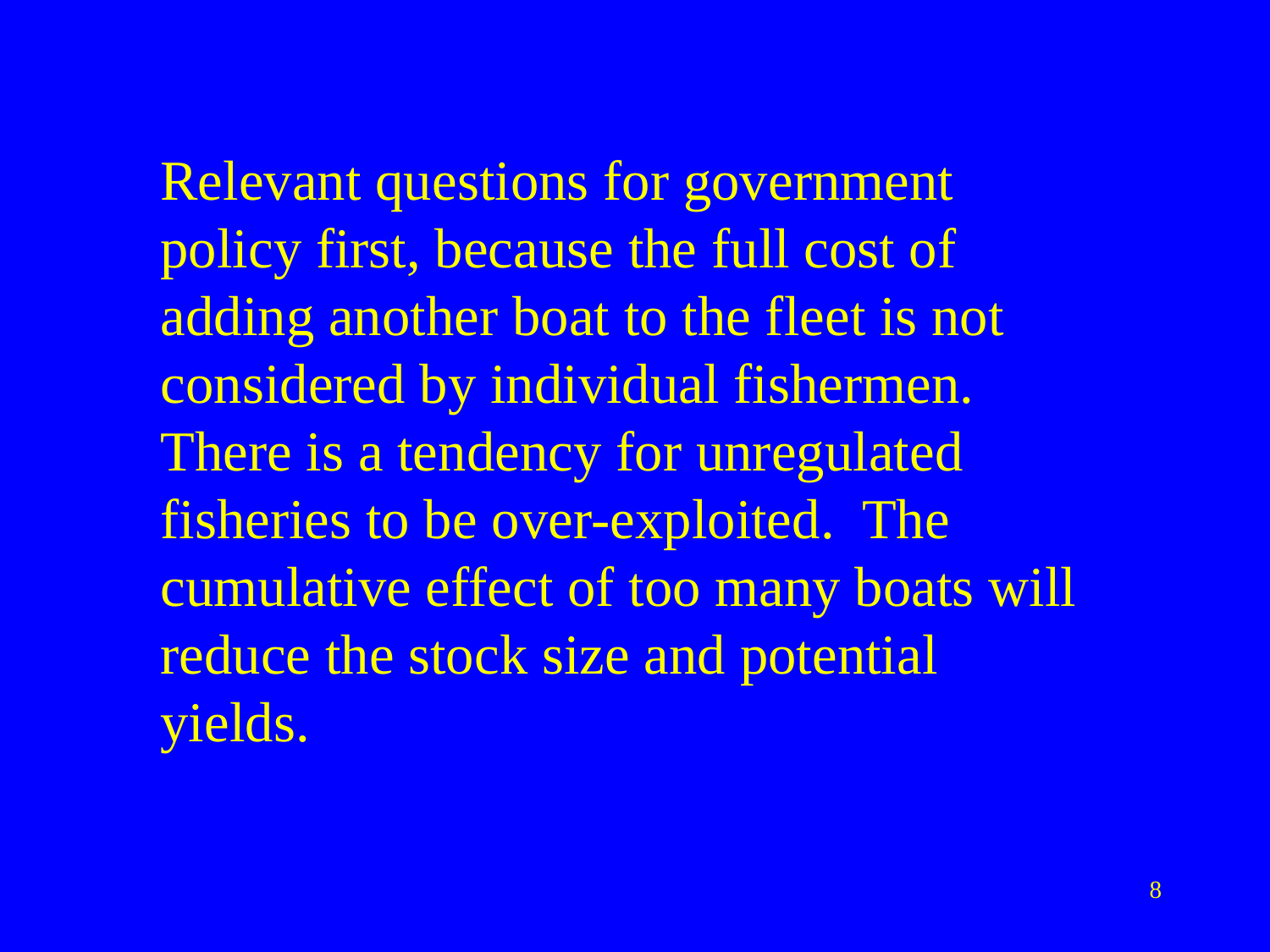

Relevant questions for government policy first, because the full cost of adding another boat to the fleet is not considered by individual fishermen.  There is a tendency for unregulated fisheries to be over-exploited.  The cumulative effect of too many boats will reduce the stock size and potential yields.
8